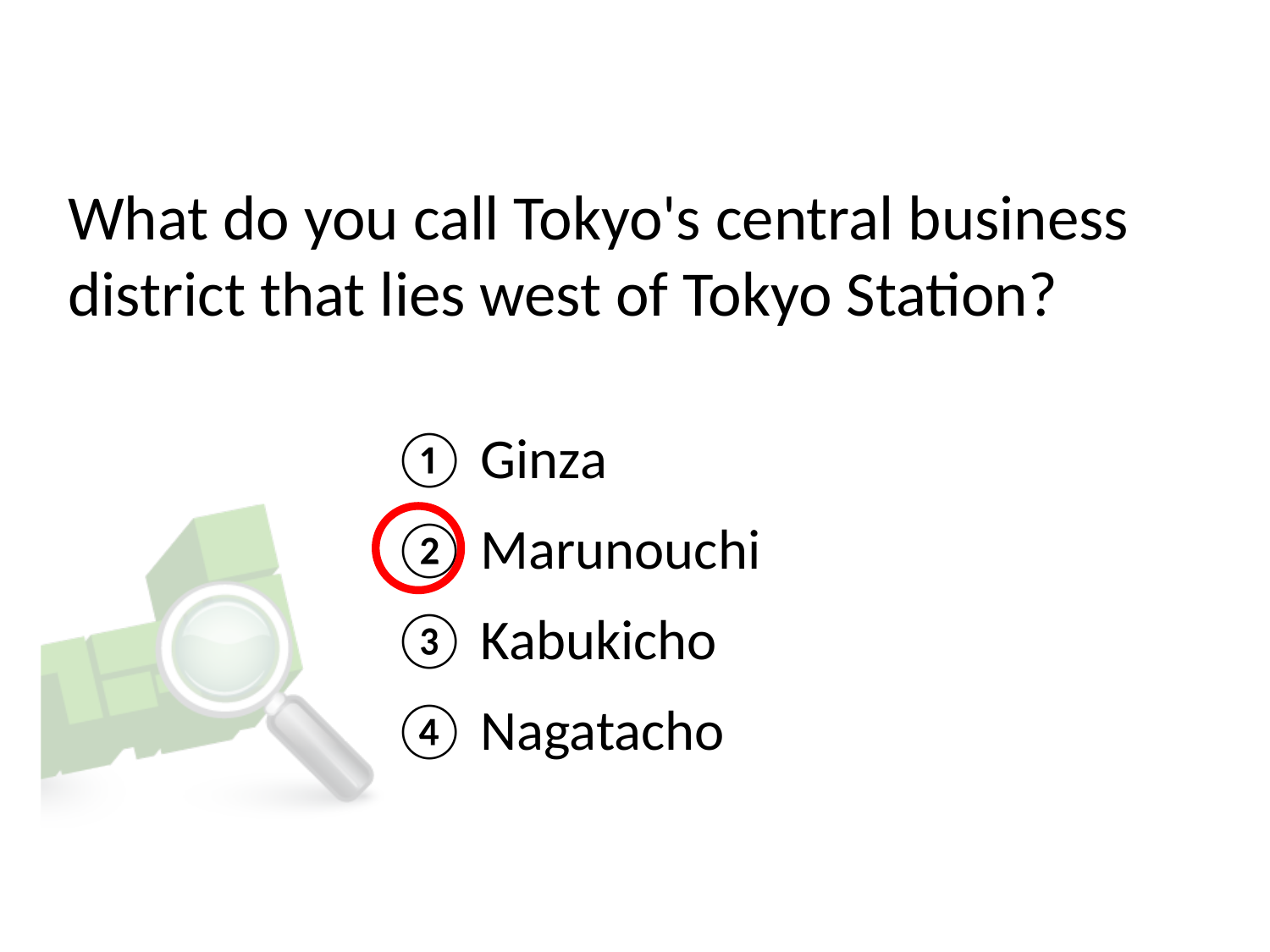

# What do you call Tokyo's central business district that lies west of Tokyo Station?
① Ginza
② Marunouchi
③ Kabukicho
④ Nagatacho